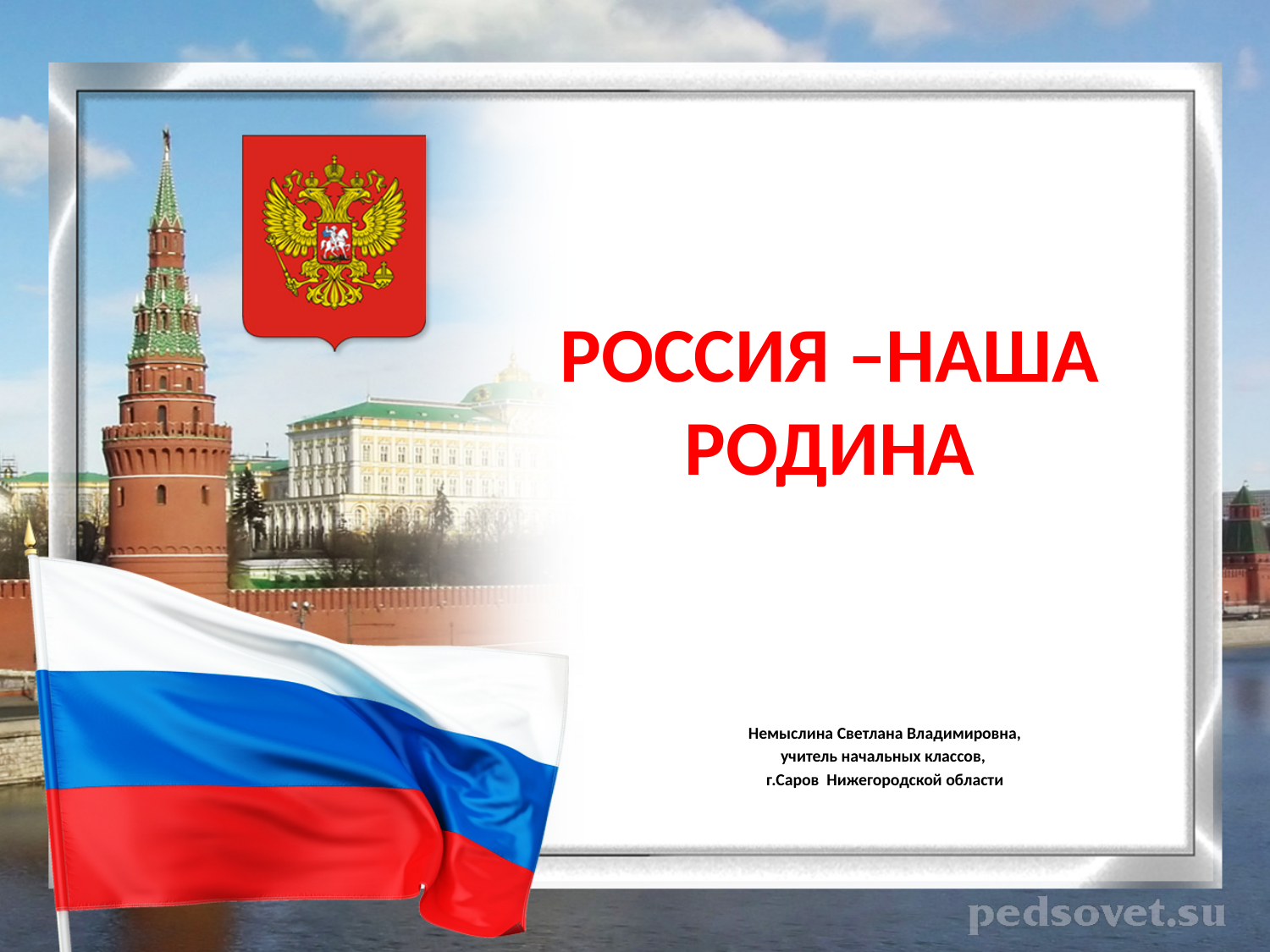

# РОССИЯ –НАША РОДИНА
Немыслина Светлана Владимировна,
учитель начальных классов,
г.Саров  Нижегородской области